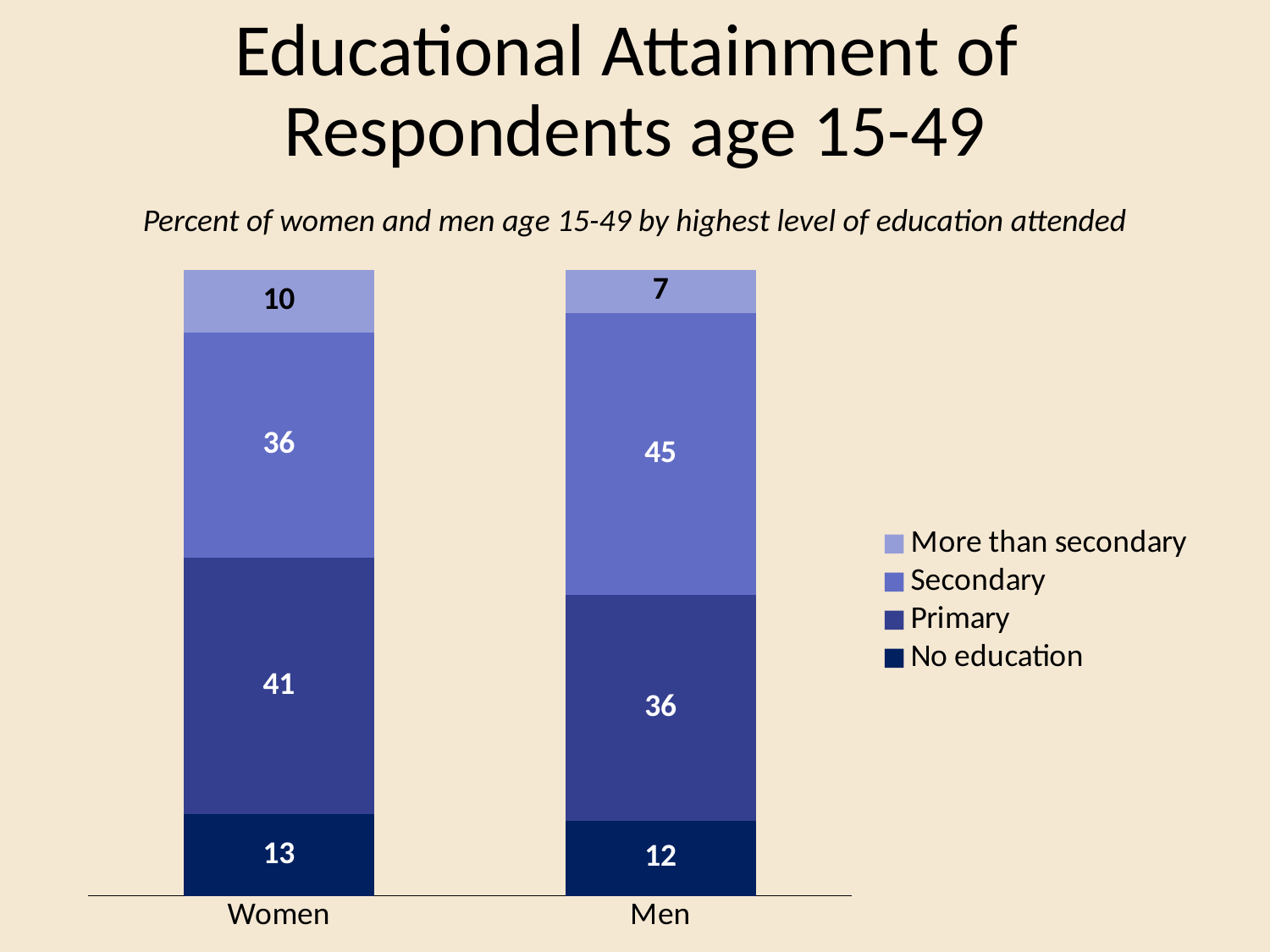

# Educational Attainment of Respondents age 15-49
Percent of women and men age 15-49 by highest level of education attended

### Chart

| Category | No education | Primary | Secondary | More than secondary |
|---|---|---|---|---|
| Women | 13.0 | 41.0 | 36.0 | 10.0 |
| Men | 12.0 | 36.0 | 45.0 | 7.0 |